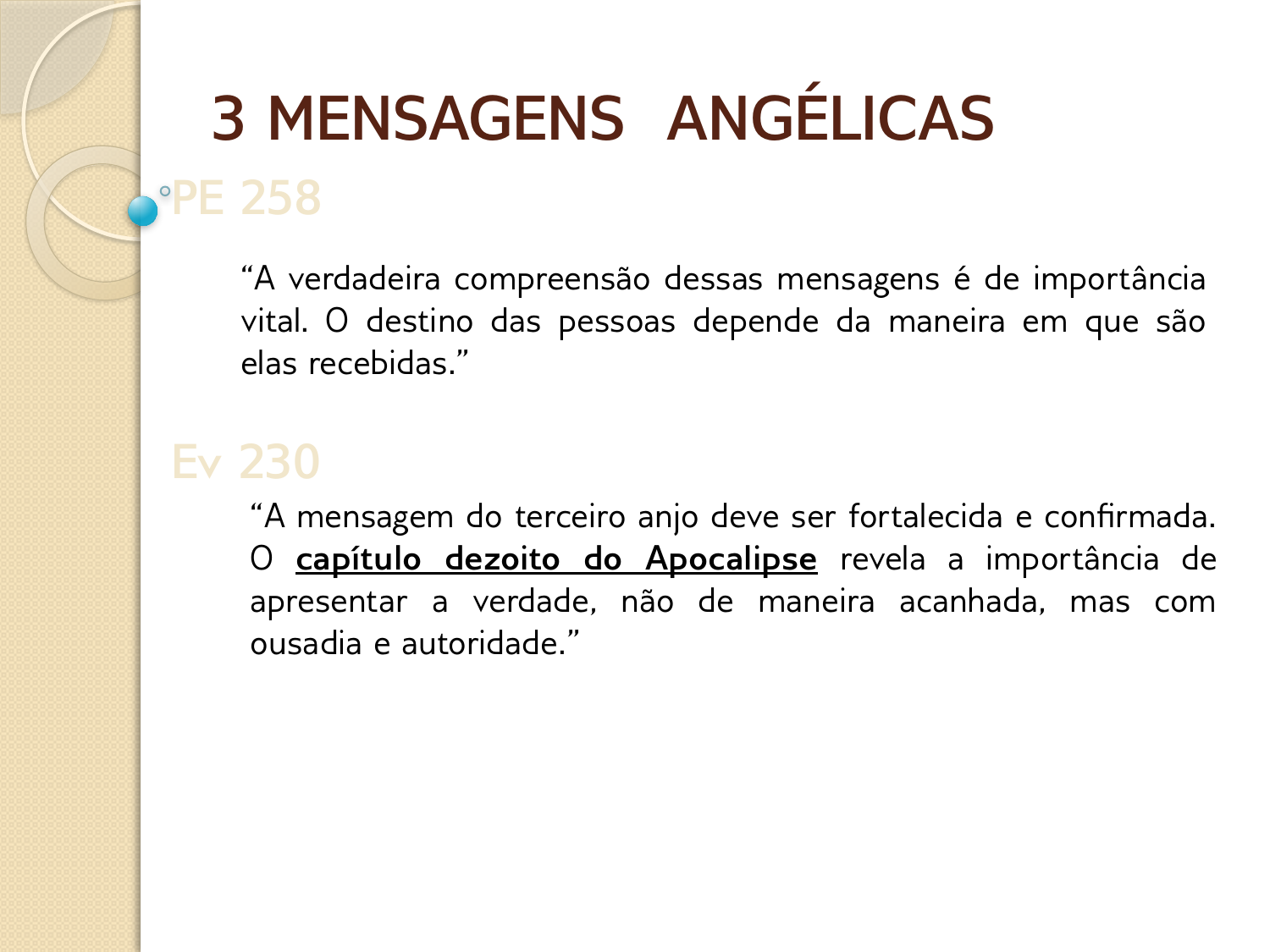

3 MENSAGENS  ANGÉLICAS
PE 258
“A verdadeira compreensão dessas mensagens é de importância vital. O destino das pessoas depende da maneira em que são elas recebidas.”
Ev 230
“A mensagem do terceiro anjo deve ser fortalecida e confirmada. O capítulo dezoito do Apocalipse revela a importância de apresentar a verdade, não de maneira acanhada, mas com ousadia e autoridade.”